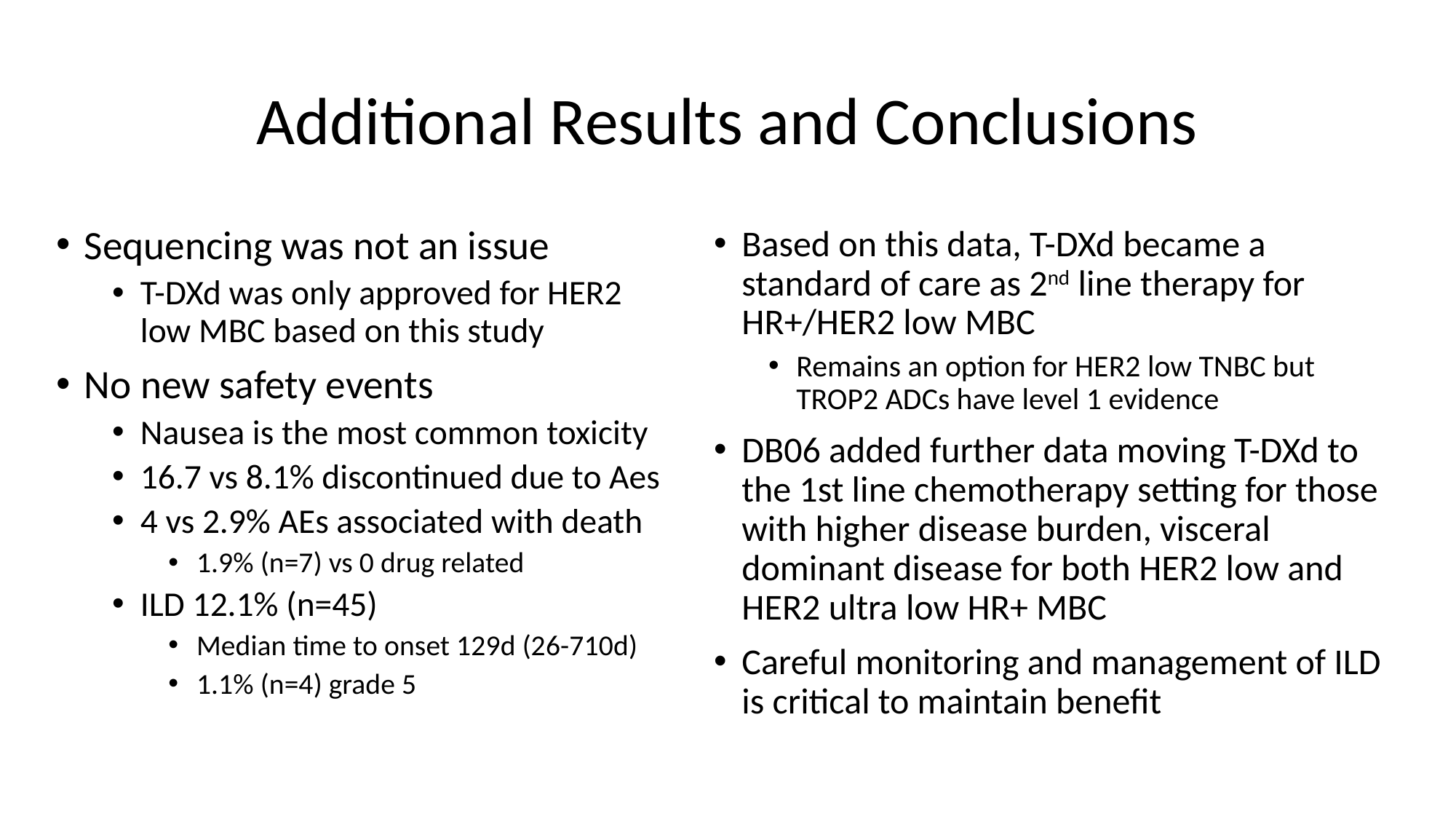

# Additional Results and Conclusions
Sequencing was not an issue
T-DXd was only approved for HER2 low MBC based on this study
No new safety events
Nausea is the most common toxicity
16.7 vs 8.1% discontinued due to Aes
4 vs 2.9% AEs associated with death
1.9% (n=7) vs 0 drug related
ILD 12.1% (n=45)
Median time to onset 129d (26-710d)
1.1% (n=4) grade 5
Based on this data, T-DXd became a standard of care as 2nd line therapy for HR+/HER2 low MBC
Remains an option for HER2 low TNBC but TROP2 ADCs have level 1 evidence
DB06 added further data moving T-DXd to the 1st line chemotherapy setting for those with higher disease burden, visceral dominant disease for both HER2 low and HER2 ultra low HR+ MBC
Careful monitoring and management of ILD is critical to maintain benefit